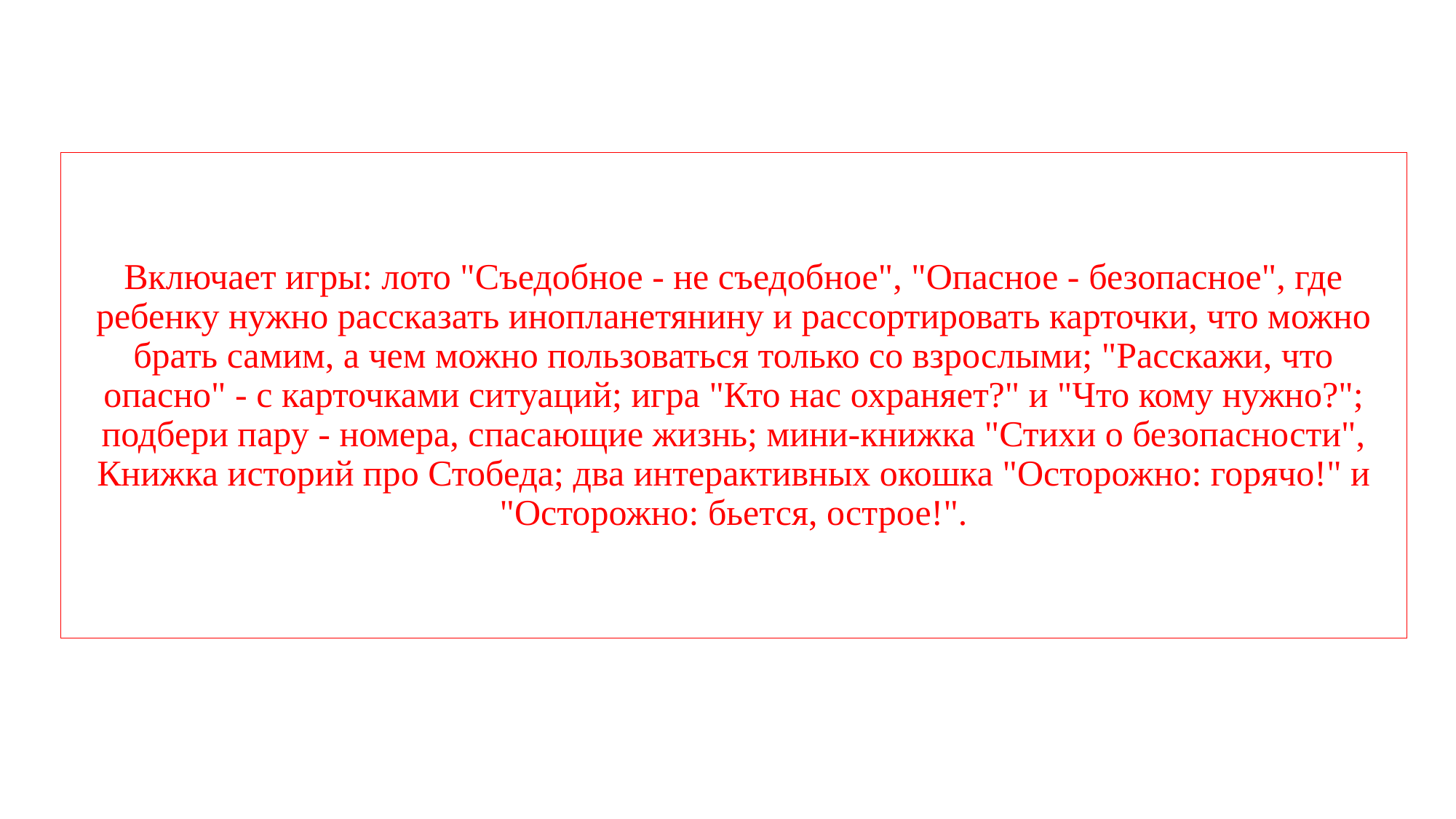

Включает игры: лото "Съедобное - не съедобное", "Опасное - безопасное", где ребенку нужно рассказать инопланетянину и рассортировать карточки, что можно брать самим, а чем можно пользоваться только со взрослыми; "Расскажи, что опасно" - с карточками ситуаций; игра "Кто нас охраняет?" и "Что кому нужно?"; подбери пару - номера, спасающие жизнь; мини-книжка "Стихи о безопасности", Книжка историй про Стобеда; два интерактивных окошка "Осторожно: горячо!" и "Осторожно: бьется, острое!".